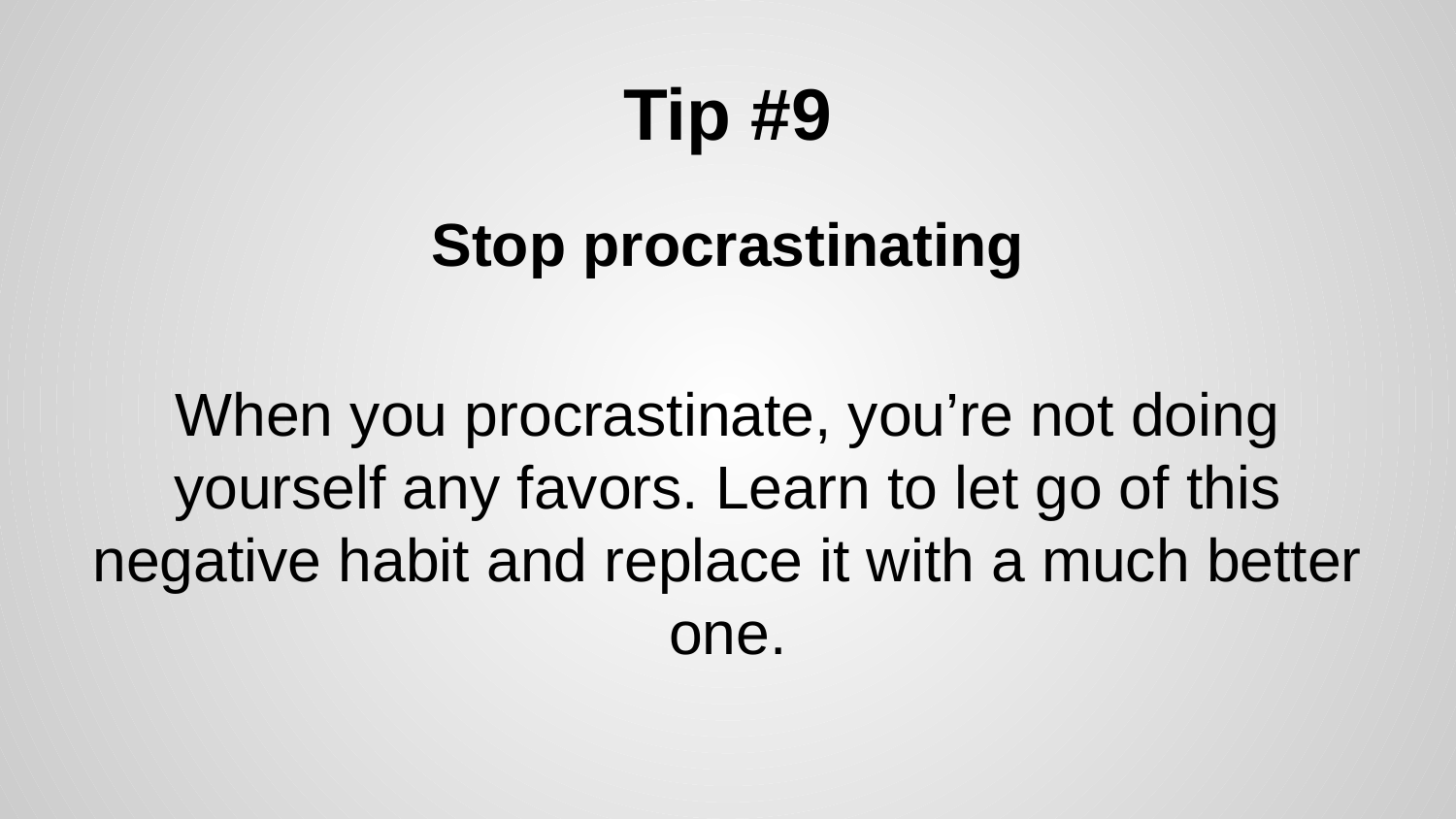

# Tip #9
Stop procrastinating

When you procrastinate, you’re not doing yourself any favors. Learn to let go of this negative habit and replace it with a much better one.

.